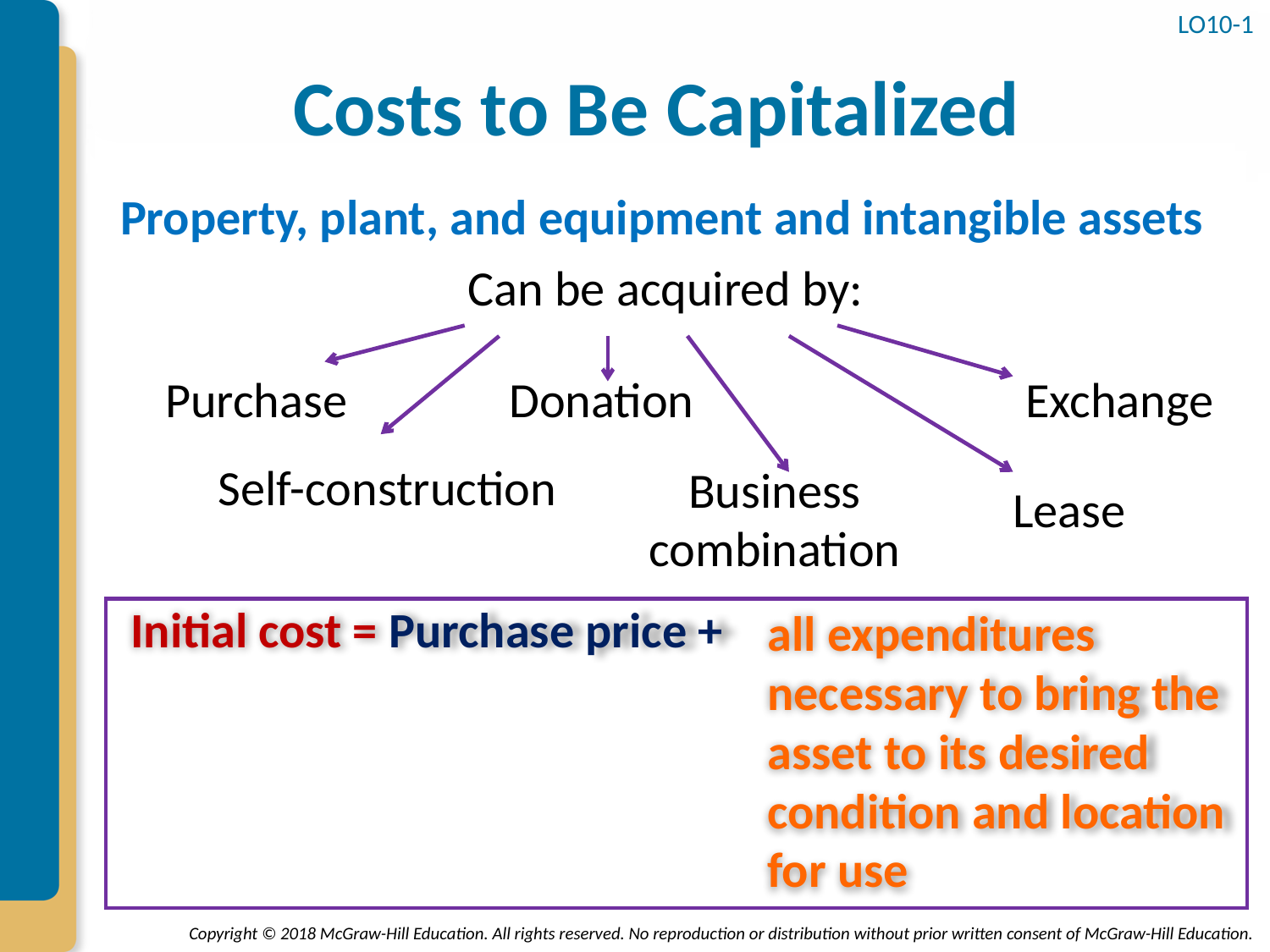

LO10-1
# Costs to Be Capitalized
Property, plant, and equipment and intangible assets
                               Can be acquired by:

Purchase
Donation
Exchange
Self-construction
Business combination
Lease
Initial cost = Purchase price +
all expenditures
necessary to bring the asset to its desired condition and location for use